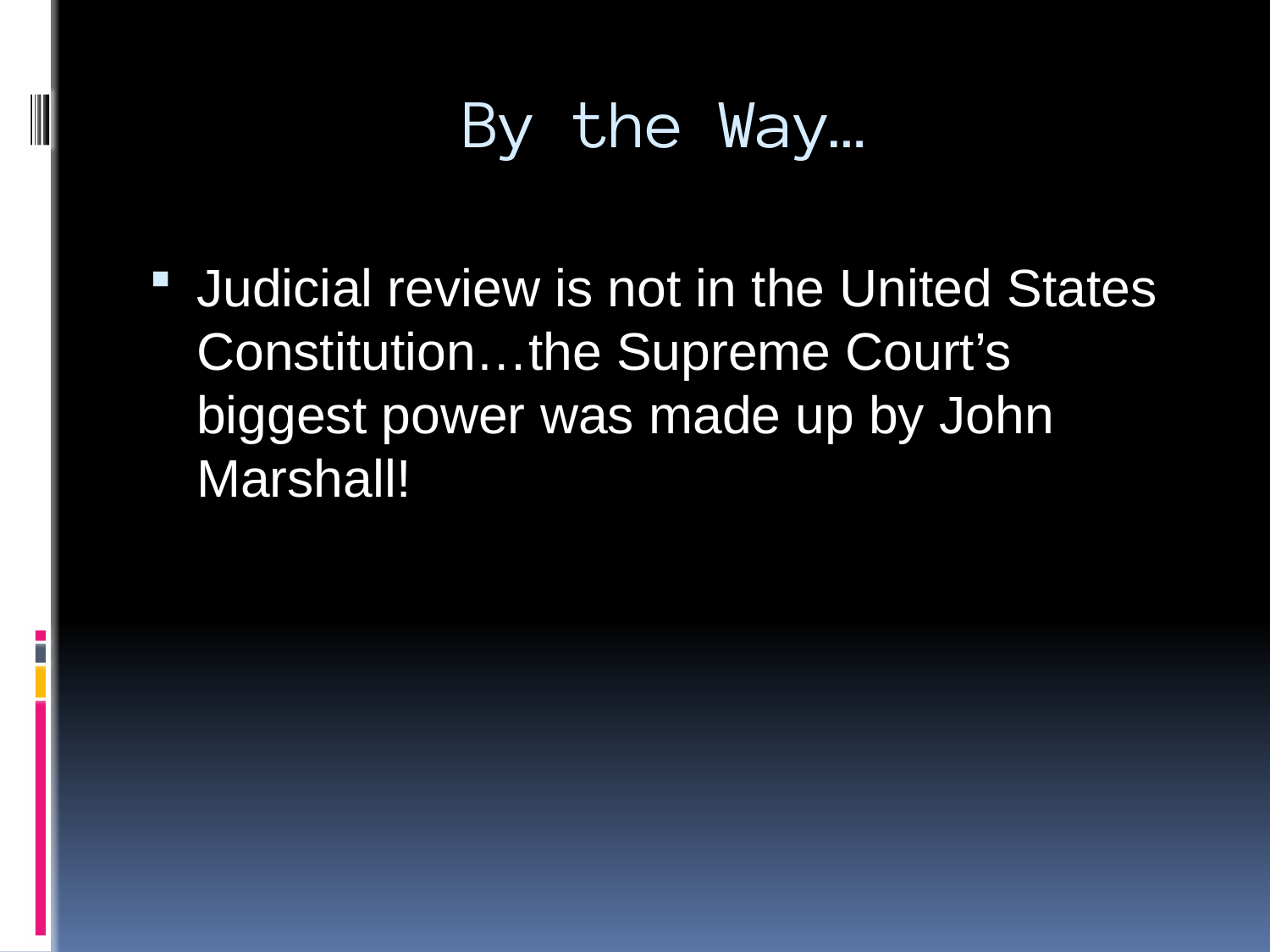

# By the Way…
Judicial review is not in the United States Constitution…the Supreme Court’s biggest power was made up by John Marshall!